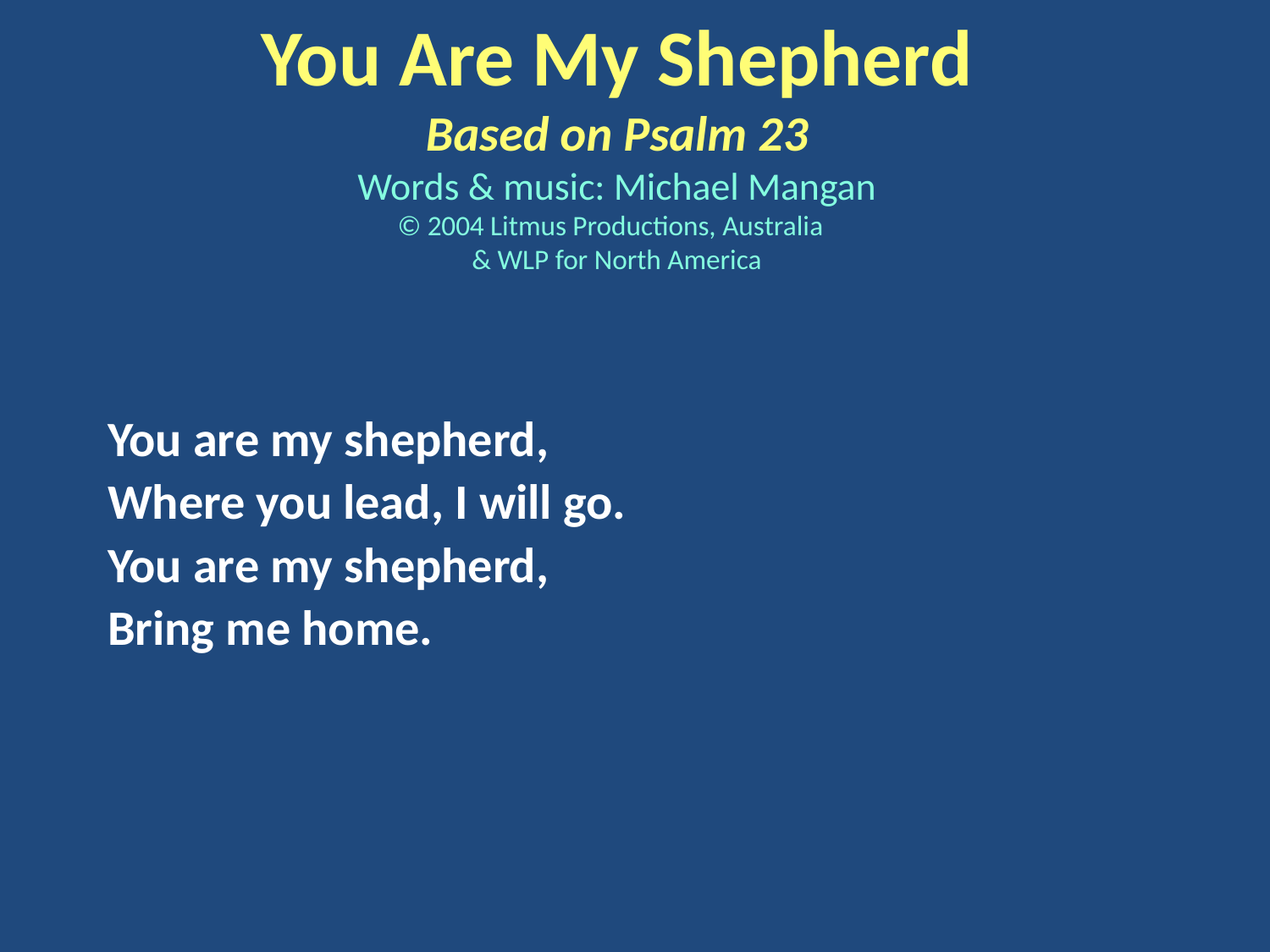

You Are My Shepherd
Based on Psalm 23
Words & music: Michael Mangan
© 2004 Litmus Productions, Australia
& WLP for North America
You are my shepherd,
Where you lead, I will go.
You are my shepherd,
Bring me home.